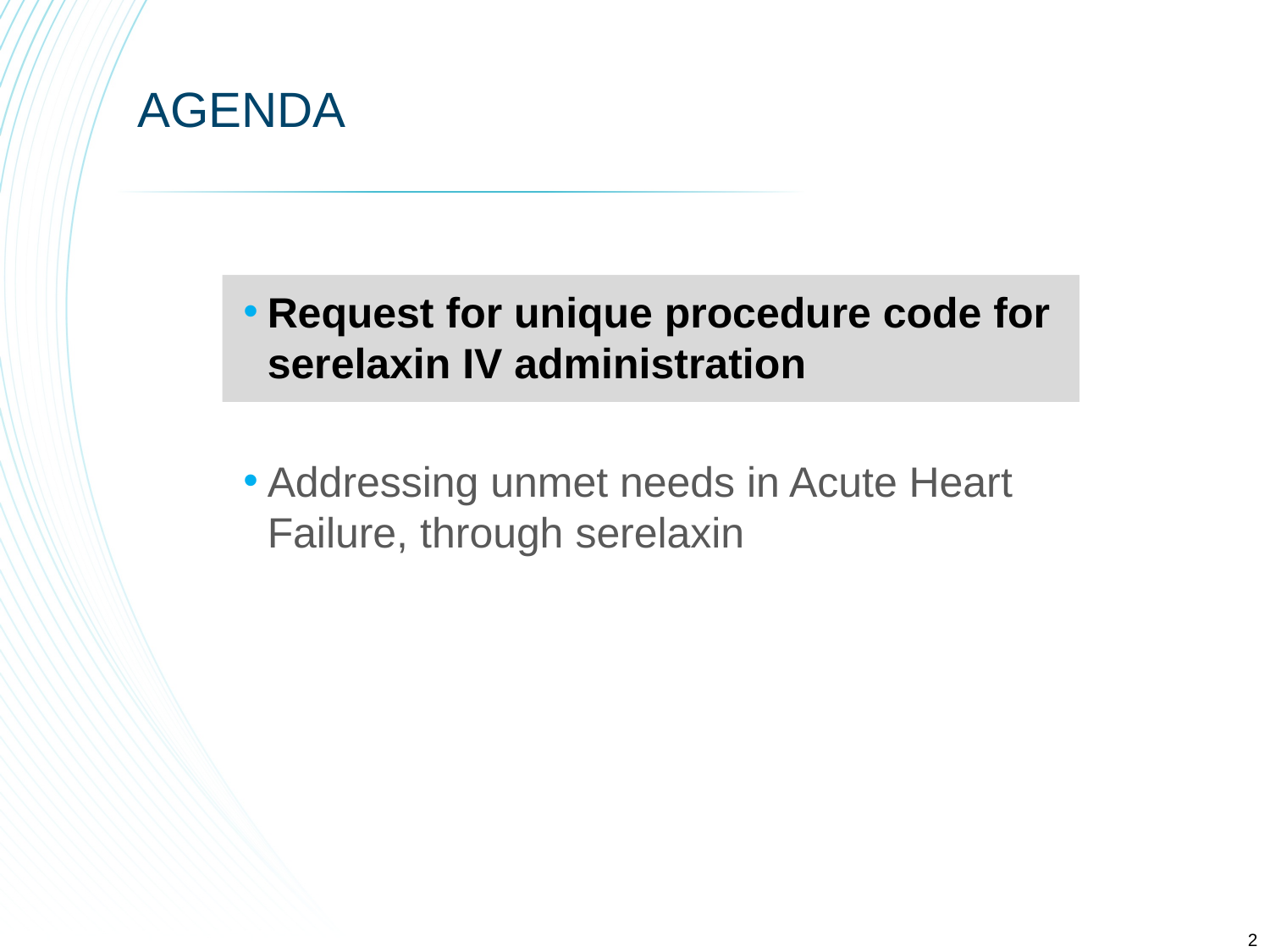

# Agenda

Request for unique procedure code for serelaxin IV administration

Addressing unmet needs in Acute Heart Failure, through serelaxin
2